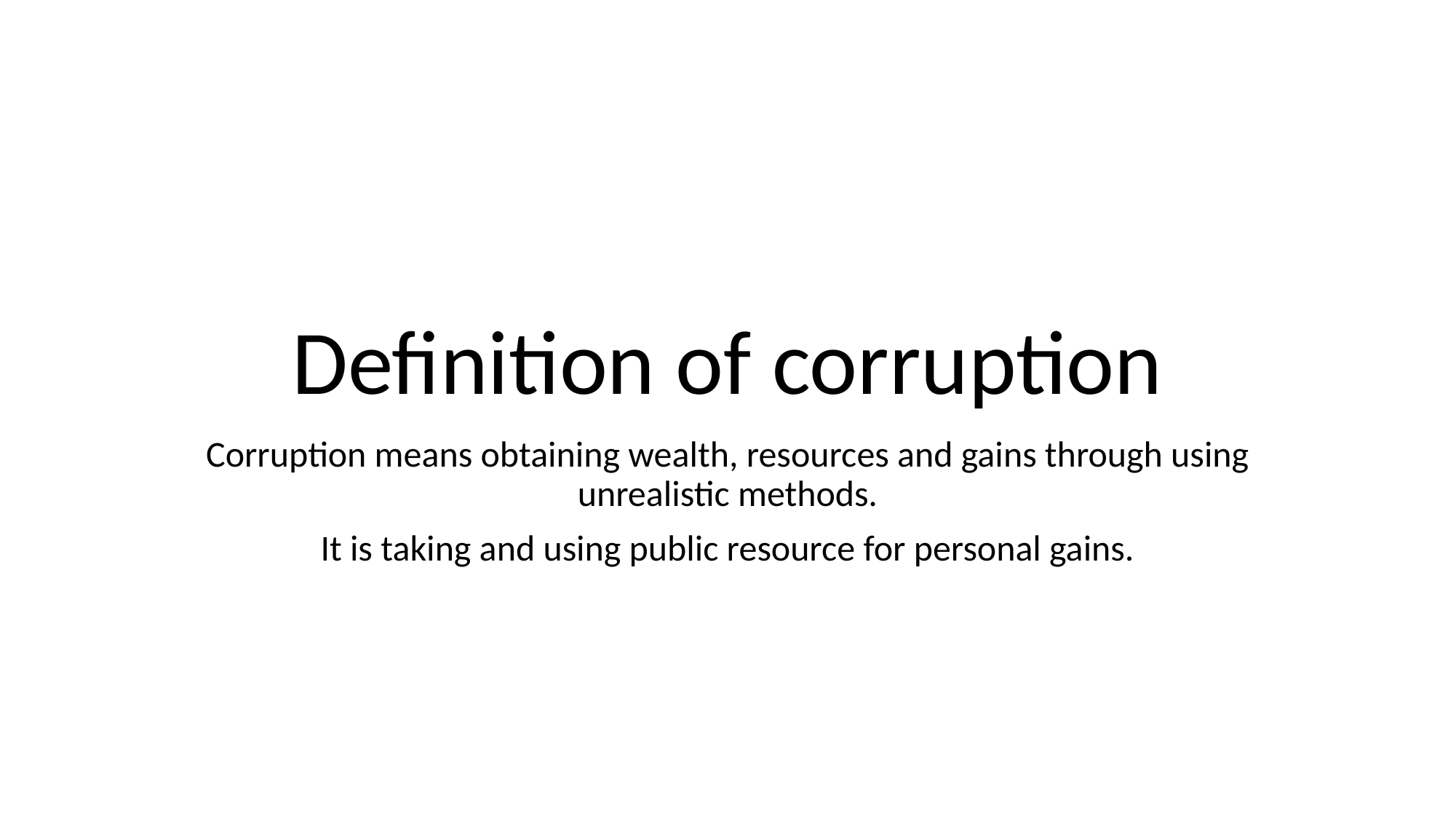

# Definition of corruption
Corruption means obtaining wealth, resources and gains through using unrealistic methods.
It is taking and using public resource for personal gains.